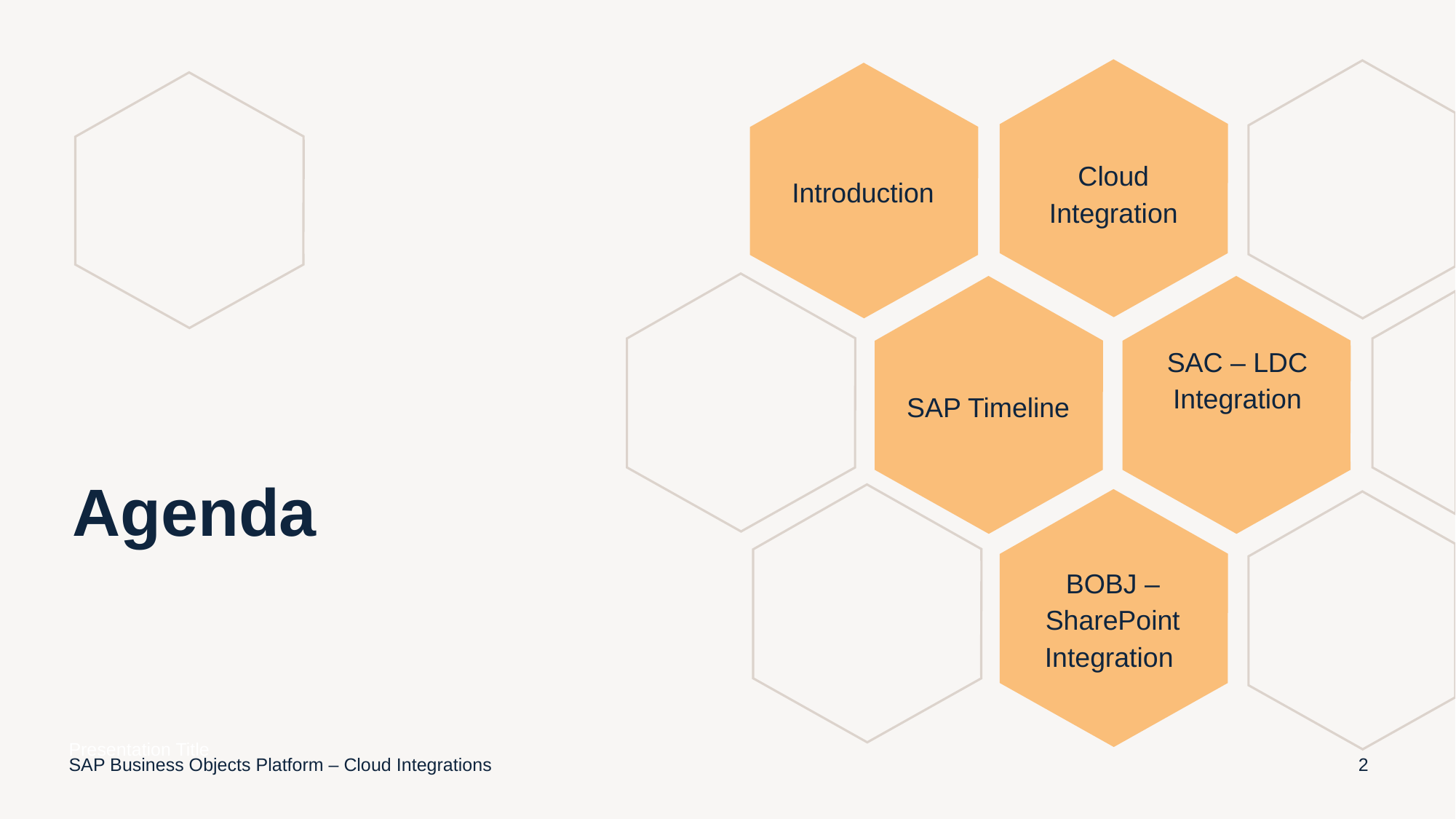

Introduction
Cloud Integration
SAC – LDC Integration

SAP Timeline
# Agenda
BOBJ – SharePoint Integration
Presentation Title
SAP Business Objects Platform – Cloud Integrations
2